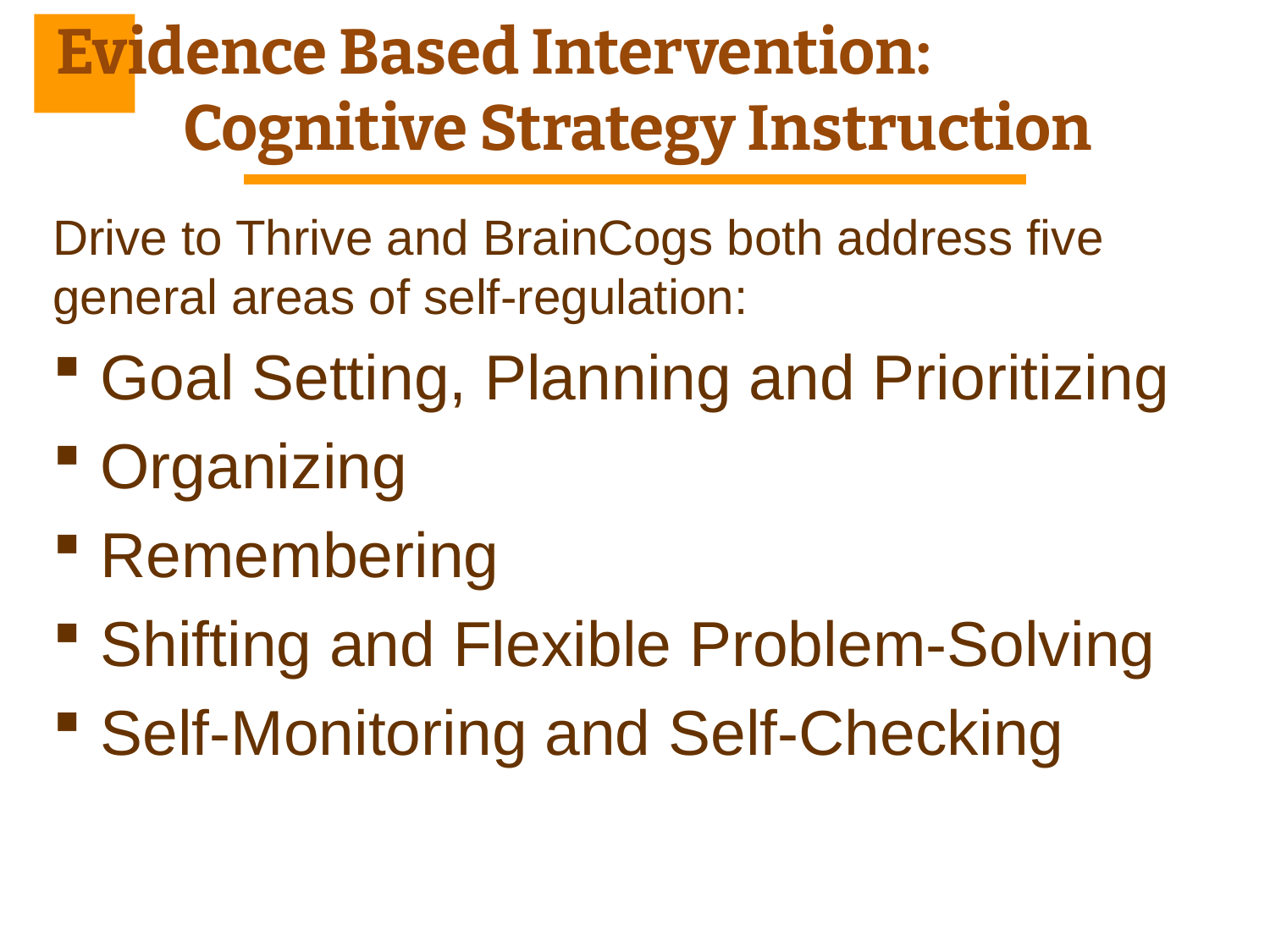

# Evidence Based Intervention: Cognitive Strategy Instruction
Drive to Thrive and BrainCogs both address five general areas of self-regulation:
Goal Setting, Planning and Prioritizing
Organizing
Remembering
Shifting and Flexible Problem-Solving
Self-Monitoring and Self-Checking